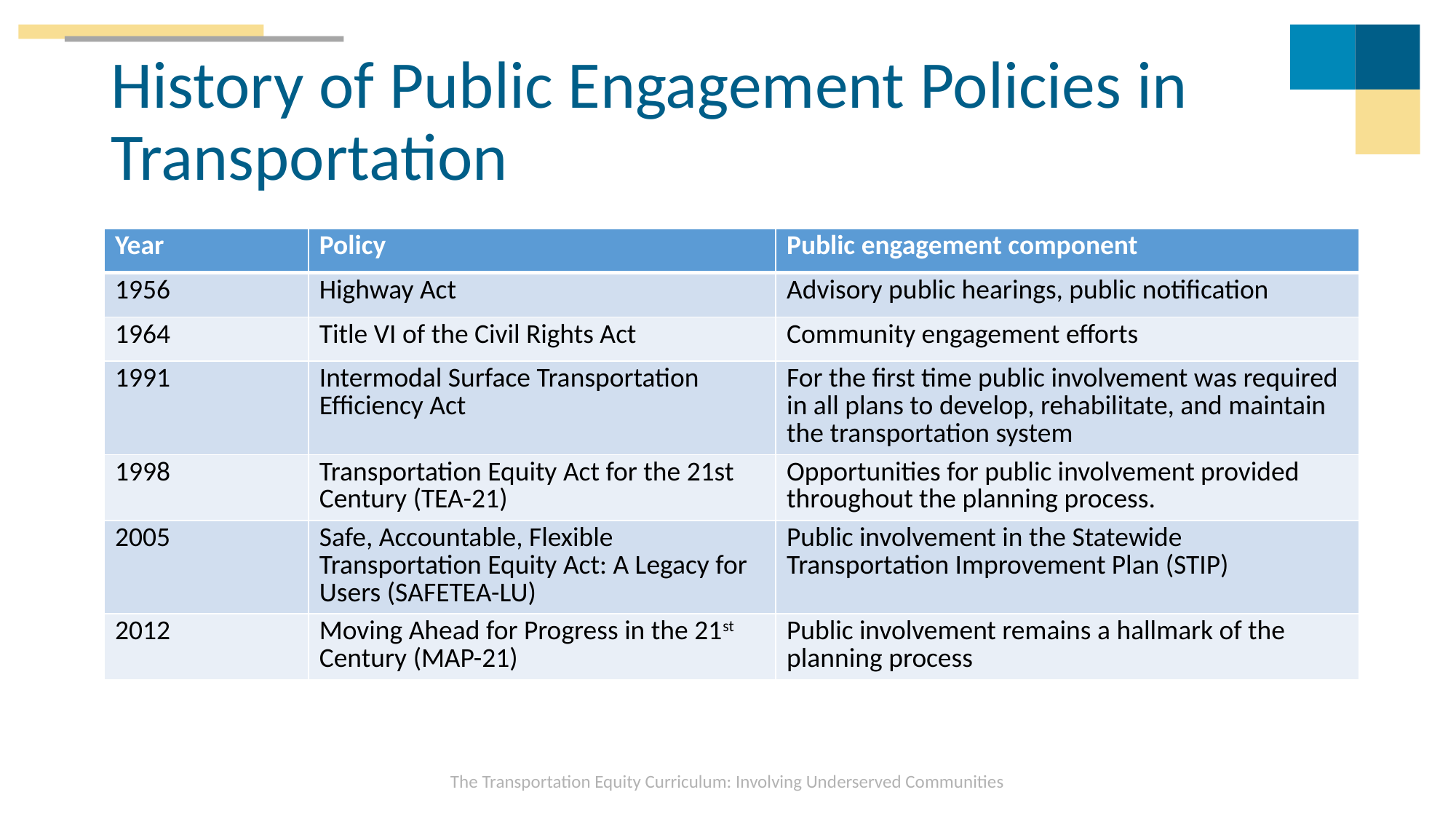

# History of Public Engagement Policies in Transportation
| Year | Policy | Public engagement component |
| --- | --- | --- |
| 1956 | Highway Act | Advisory public hearings, public notification |
| 1964 | Title VI of the Civil Rights Act | Community engagement efforts |
| 1991 | Intermodal Surface Transportation Efficiency Act | For the first time public involvement was required in all plans to develop, rehabilitate, and maintain the transportation system |
| 1998 | Transportation Equity Act for the 21st Century (TEA-21) | Opportunities for public involvement provided throughout the planning process. |
| 2005 | Safe, Accountable, Flexible Transportation Equity Act: A Legacy for Users (SAFETEA-LU) | Public involvement in the Statewide Transportation Improvement Plan (STIP) |
| 2012 | Moving Ahead for Progress in the 21st Century (MAP-21) | Public involvement remains a hallmark of the planning process |
The Transportation Equity Curriculum: Involving Underserved Communities